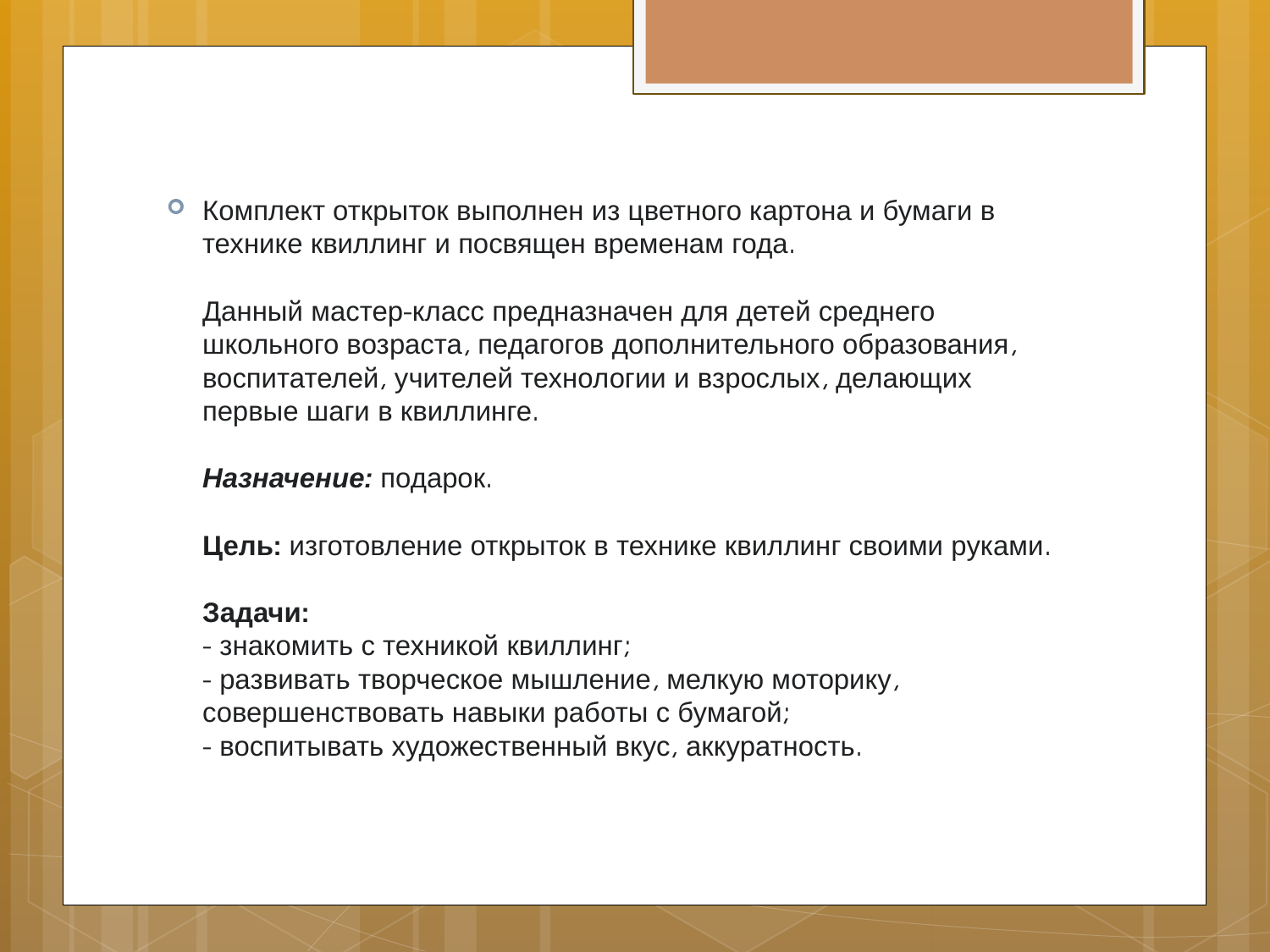

#
Комплект открыток выполнен из цветного картона и бумаги в технике квиллинг и посвящен временам года.
Данный мастер-класс предназначен для детей среднего школьного возраста, педагогов дополнительного образования, воспитателей, учителей технологии и взрослых, делающих первые шаги в квиллинге.
Назначение: подарок.
Цель: изготовление открыток в технике квиллинг своими руками.
Задачи:
- знакомить с техникой квиллинг;
- развивать творческое мышление, мелкую моторику, совершенствовать навыки работы с бумагой;
- воспитывать художественный вкус, аккуратность.